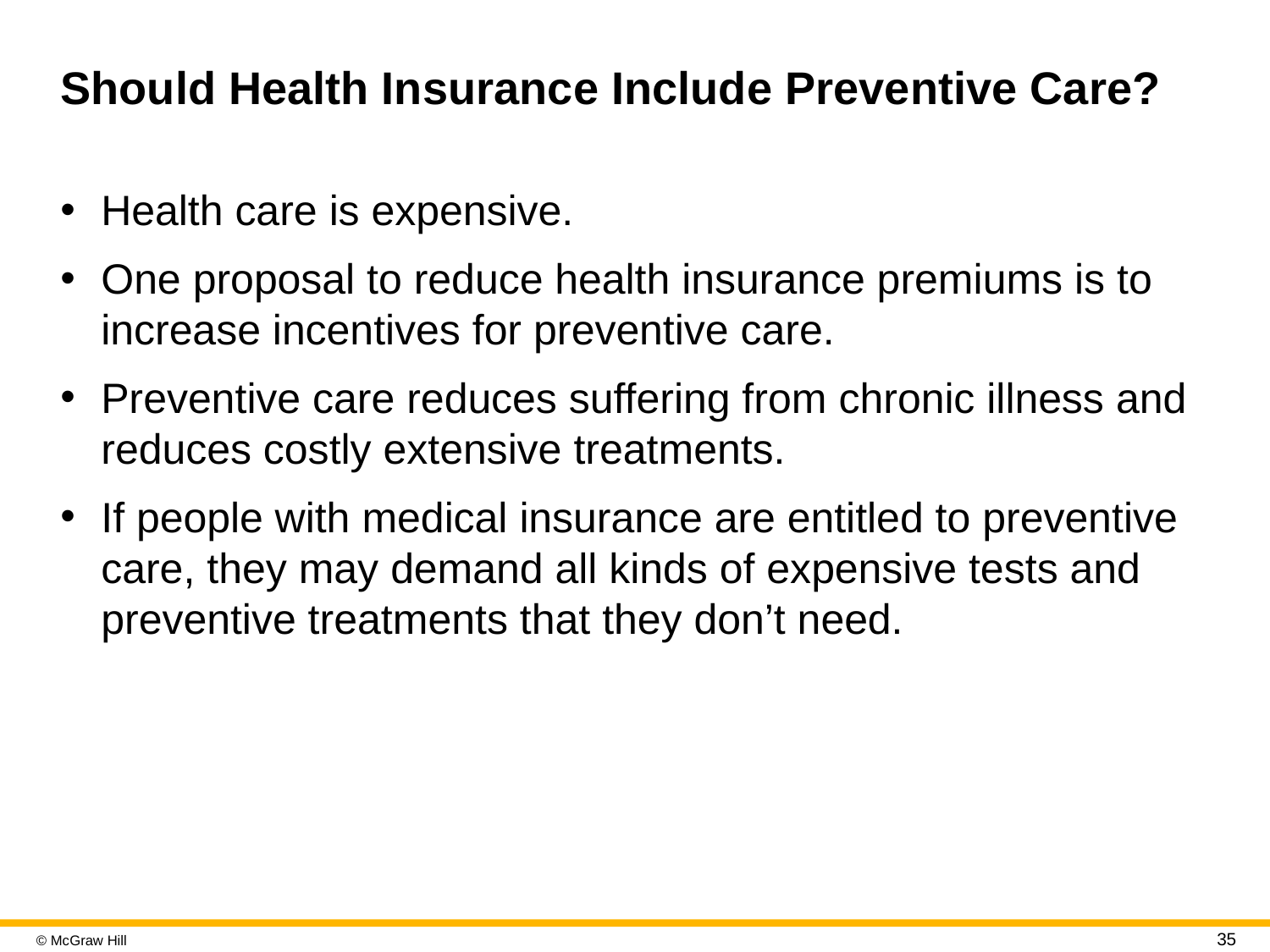

# Should Health Insurance Include Preventive Care?
Health care is expensive.
One proposal to reduce health insurance premiums is to increase incentives for preventive care.
Preventive care reduces suffering from chronic illness and reduces costly extensive treatments.
If people with medical insurance are entitled to preventive care, they may demand all kinds of expensive tests and preventive treatments that they don’t need.